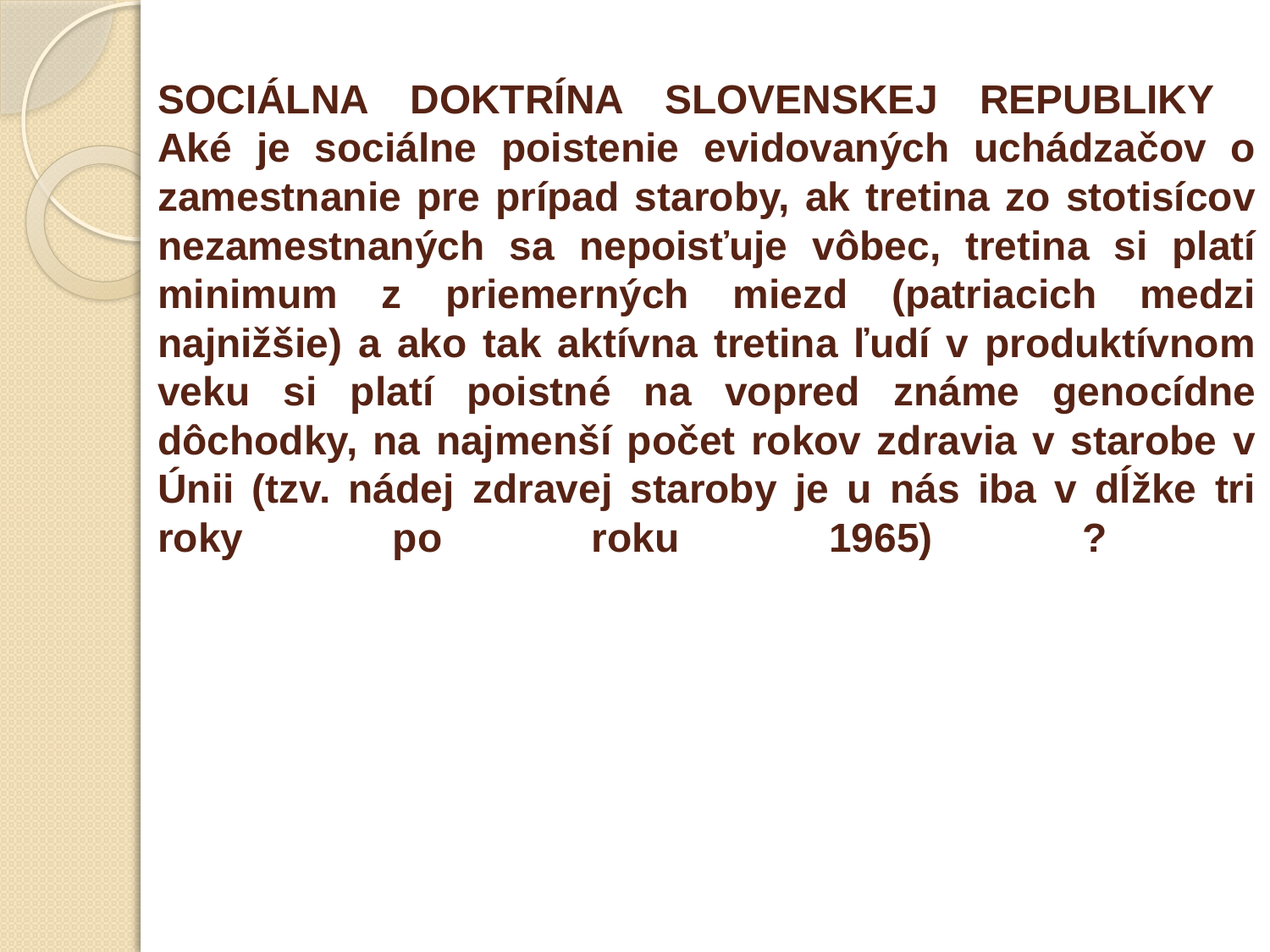

# SOCIÁLNA DOKTRÍNA SLOVENSKEJ REPUBLIKY Aké je sociálne poistenie evidovaných uchádzačov o zamestnanie pre prípad staroby, ak tretina zo stotisícov nezamestnaných sa nepoisťuje vôbec, tretina si platí minimum z priemerných miezd (patriacich medzi najnižšie) a ako tak aktívna tretina ľudí v produktívnom veku si platí poistné na vopred známe genocídne dôchodky, na najmenší počet rokov zdravia v starobe v Únii (tzv. nádej zdravej staroby je u nás iba v dĺžke tri roky po roku 1965) ?